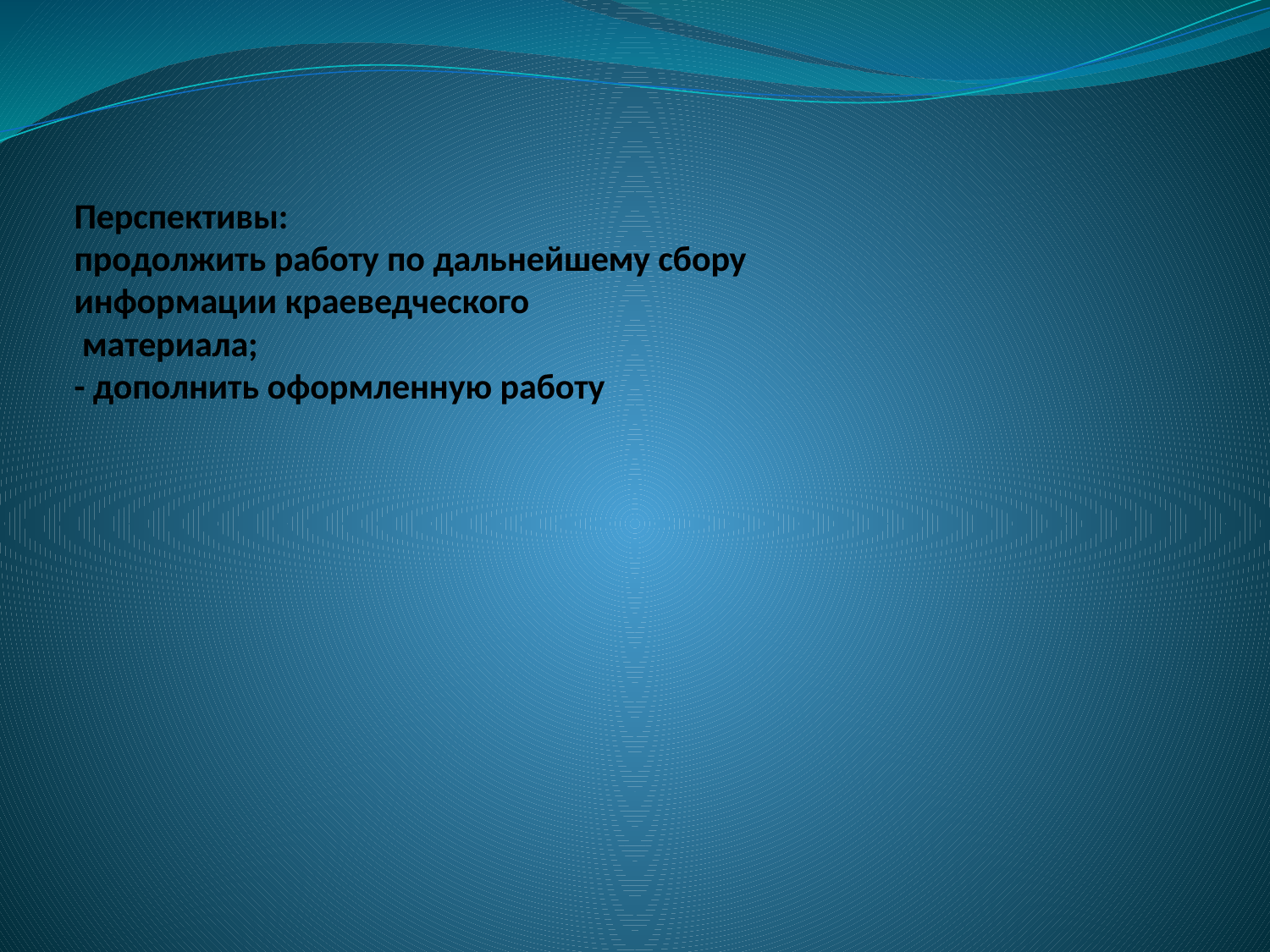

# Перспективы: продолжить работу по дальнейшему сбору информации краеведческого материала; - дополнить оформленную работу